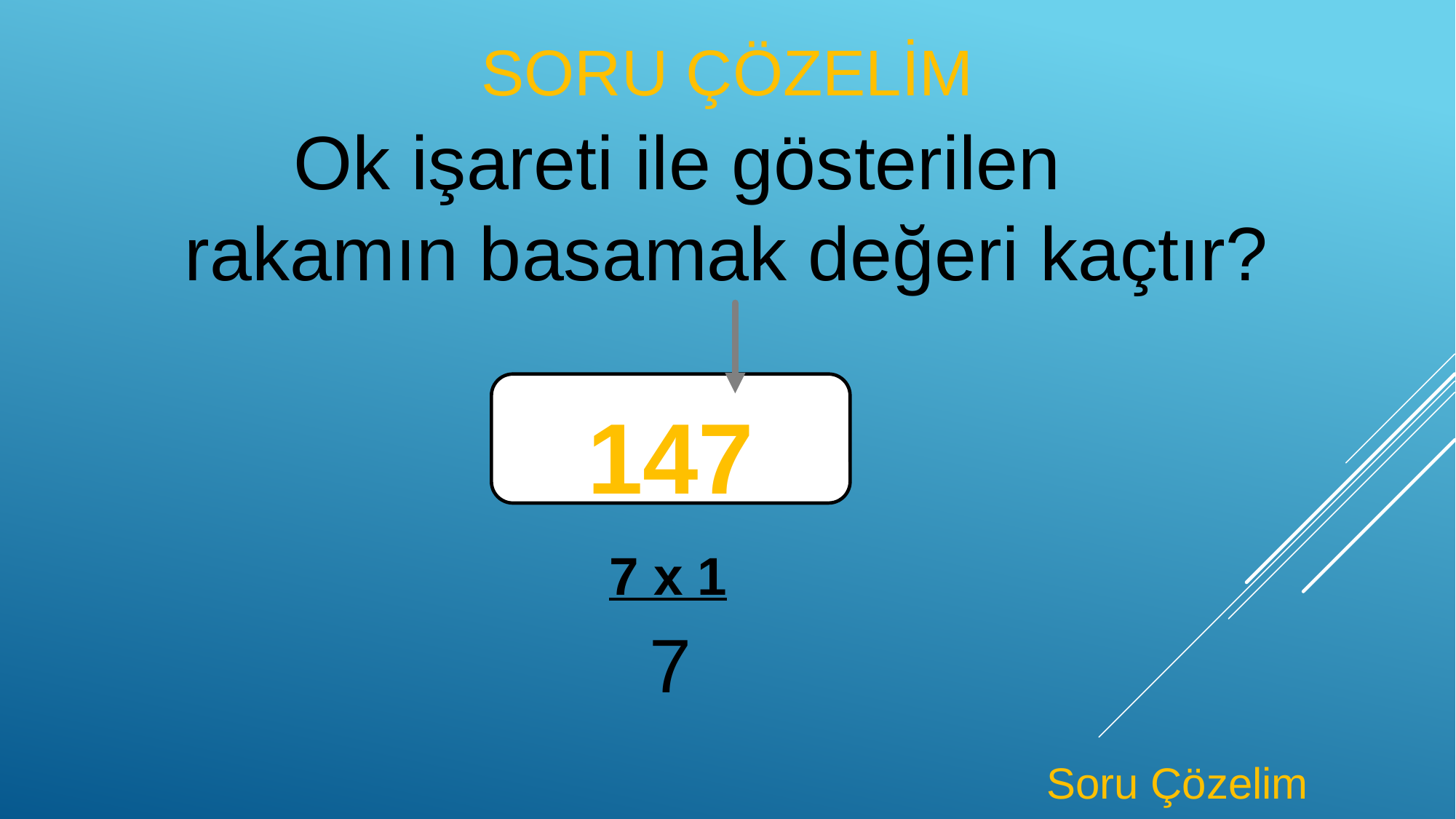

# Soru Çözelim
	Ok işareti ile gösterilen rakamın basamak değeri kaçtır?
147
7 x 1
7
Soru Çözelim